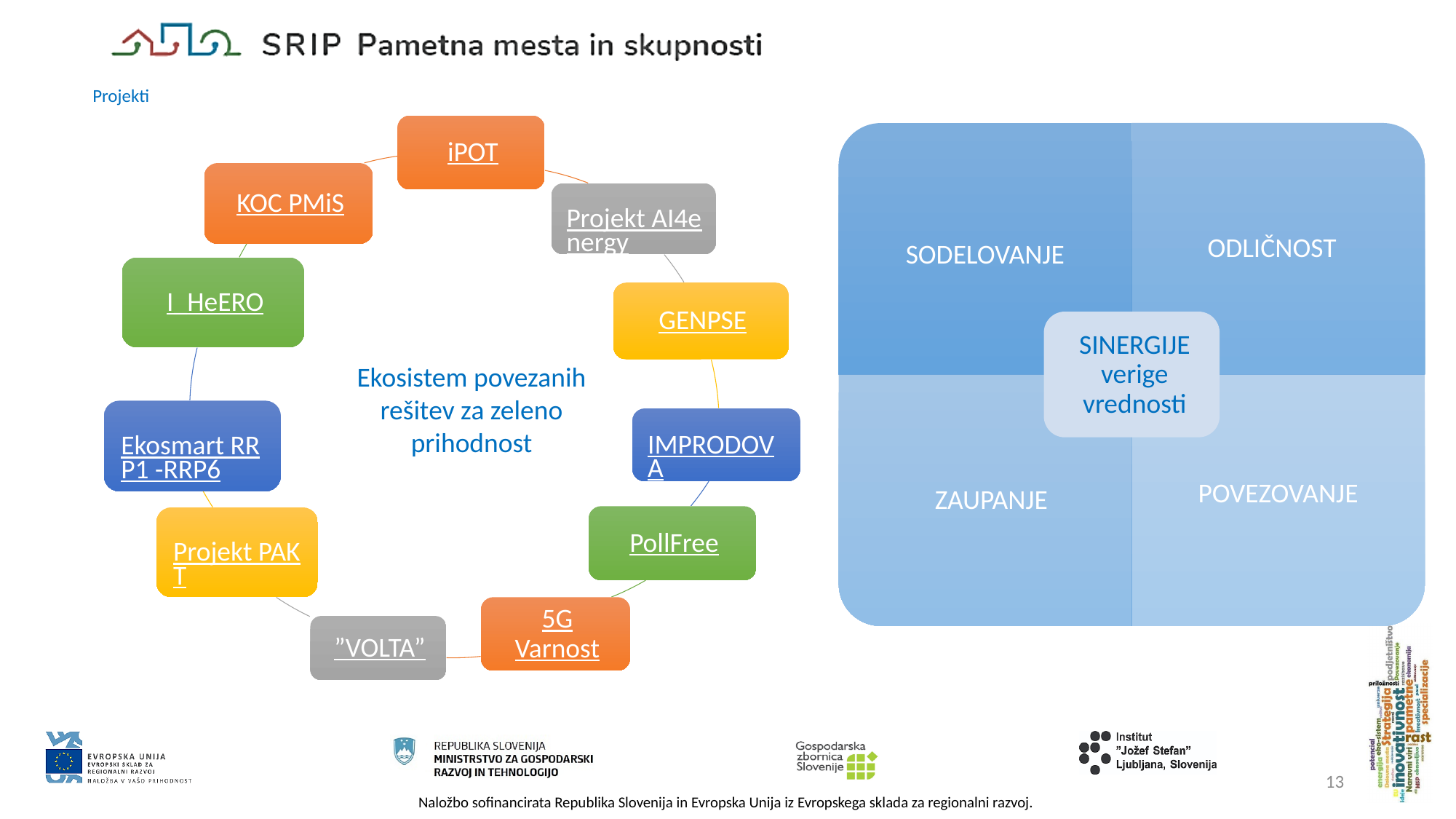

# Projekti
iPOT
Projekt AI4energy
GENPSE
IMPRODOVA
PollFree
5G Varnost
”VOLTA”
Projekt PAKT
Ekosmart RRP1 -RRP6
I_HeERO
KOC PMiS
SODELOVANJE
ODLIČNOST
ZAUPANJE
POVEZOVANJE
SINERGIJE verige vrednosti
Ekosistem povezanih rešitev za zeleno prihodnost
13